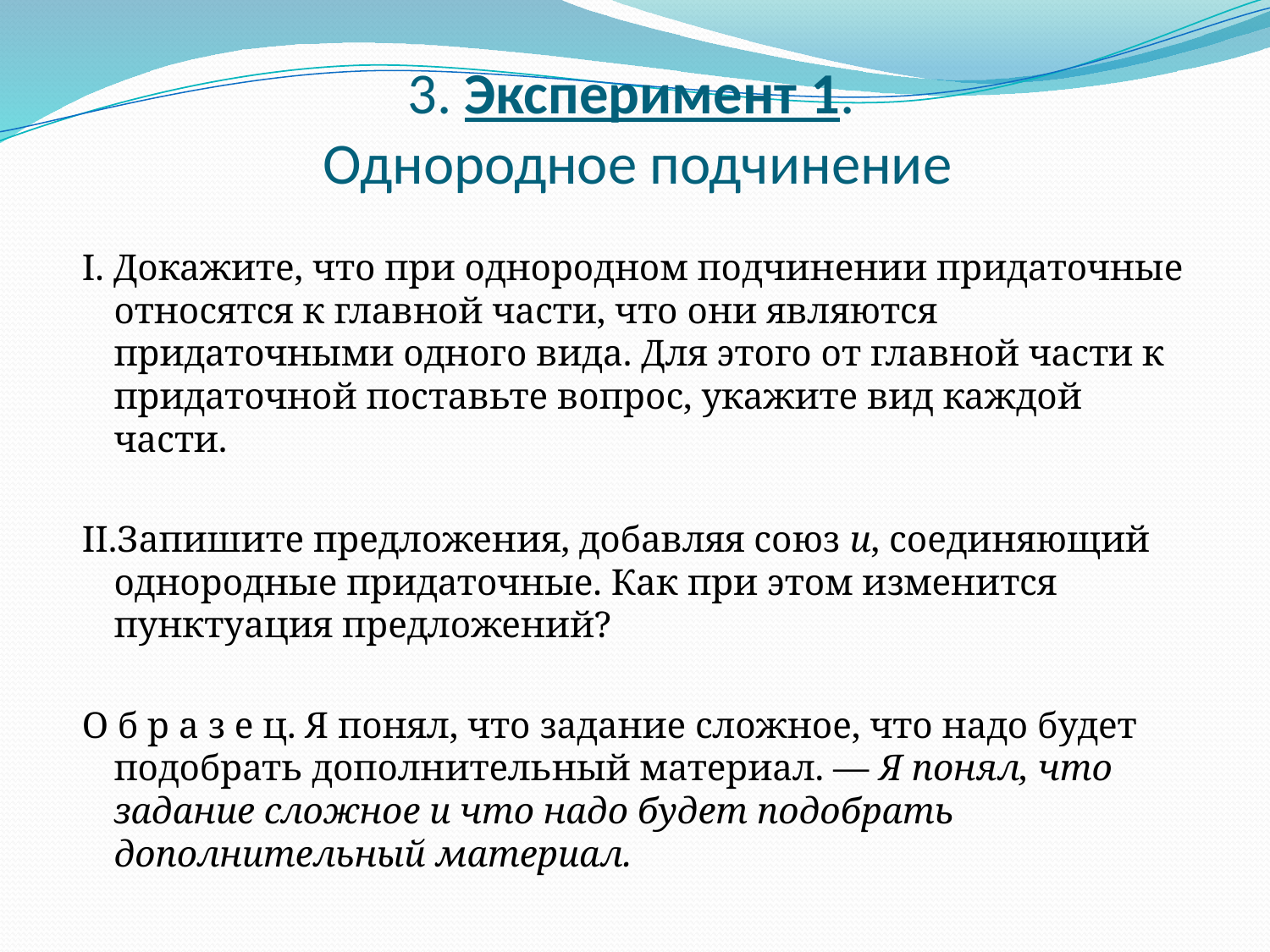

# 3. Эксперимент 1. Однородное подчинение

І. Докажите, что при однородном подчинении придаточные относятся к главной части, что они являются придаточными одного вида. Для этого от главной части к придаточной поставьте вопрос, укажите вид каждой части.

ІІ.Запишите предложения, добавляя союз и, соединяющий однородные придаточные. Как при этом изменится пунктуация предложений?

О б р а з е ц. Я понял, что задание сложное, что надо будет подобрать дополнительный материал. — Я понял, что задание сложное и что надо будет подобрать дополнительный материал.